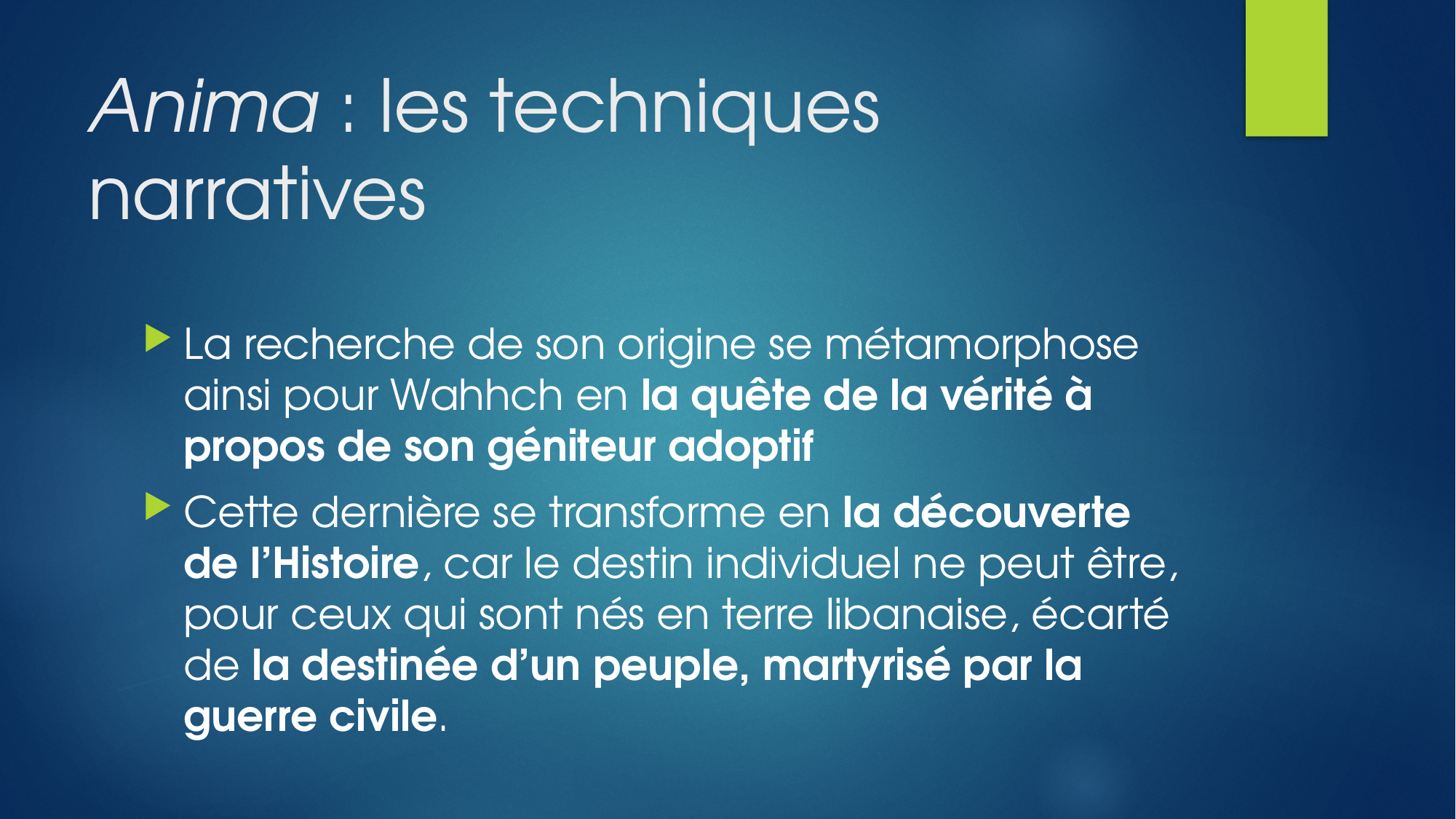

# Anima : les techniques narratives

La recherche de son origine se métamorphose ainsi pour Wahhch en la quête de la vérité à propos de son géniteur adoptif
Cette dernière se transforme en la découverte de l’Histoire, car le destin individuel ne peut être, pour ceux qui sont nés en terre libanaise, écarté de la destinée d’un peuple, martyrisé par la guerre civile.